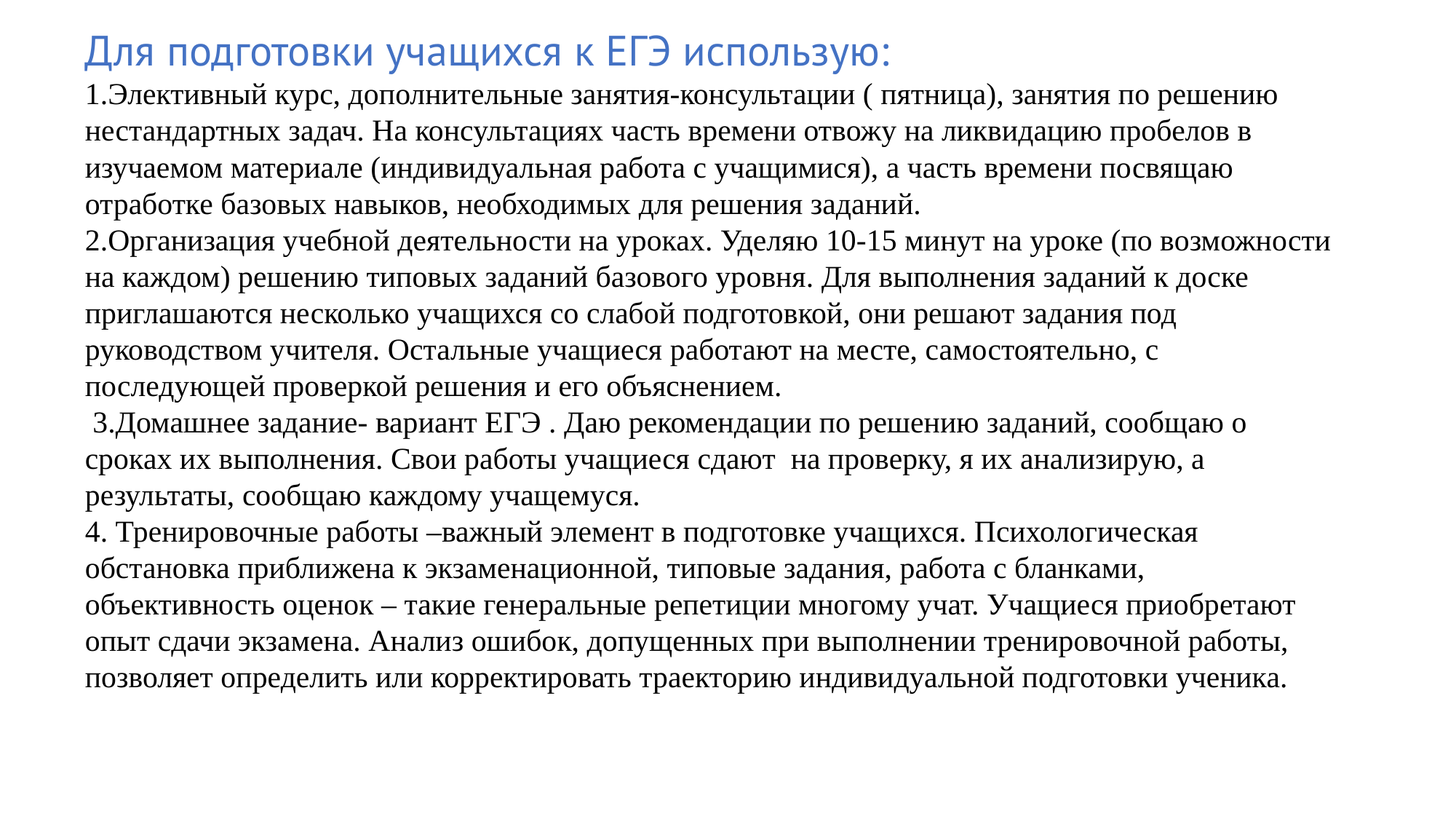

Для подготовки учащихся к ЕГЭ использую:
1.Элективный курс, дополнительные занятия-консультации ( пятница), занятия по решению нестандартных задач. На консультациях часть времени отвожу на ликвидацию пробелов в изучаемом материале (индивидуальная работа с учащимися), а часть времени посвящаю отработке базовых навыков, необходимых для решения заданий.
2.Организация учебной деятельности на уроках. Уделяю 10-15 минут на уроке (по возможности на каждом) решению типовых заданий базового уровня. Для выполнения заданий к доске приглашаются несколько учащихся со слабой подготовкой, они решают задания под руководством учителя. Остальные учащиеся работают на месте, самостоятельно, с последующей проверкой решения и его объяснением.
 3.Домашнее задание- вариант ЕГЭ . Даю рекомендации по решению заданий, сообщаю о сроках их выполнения. Свои работы учащиеся сдают  на проверку, я их анализирую, а результаты, сообщаю каждому учащемуся.
4. Тренировочные работы –важный элемент в подготовке учащихся. Психологическая обстановка приближена к экзаменационной, типовые задания, работа с бланками, объективность оценок – такие генеральные репетиции многому учат. Учащиеся приобретают опыт сдачи экзамена. Анализ ошибок, допущенных при выполнении тренировочной работы, позволяет определить или корректировать траекторию индивидуальной подготовки ученика.